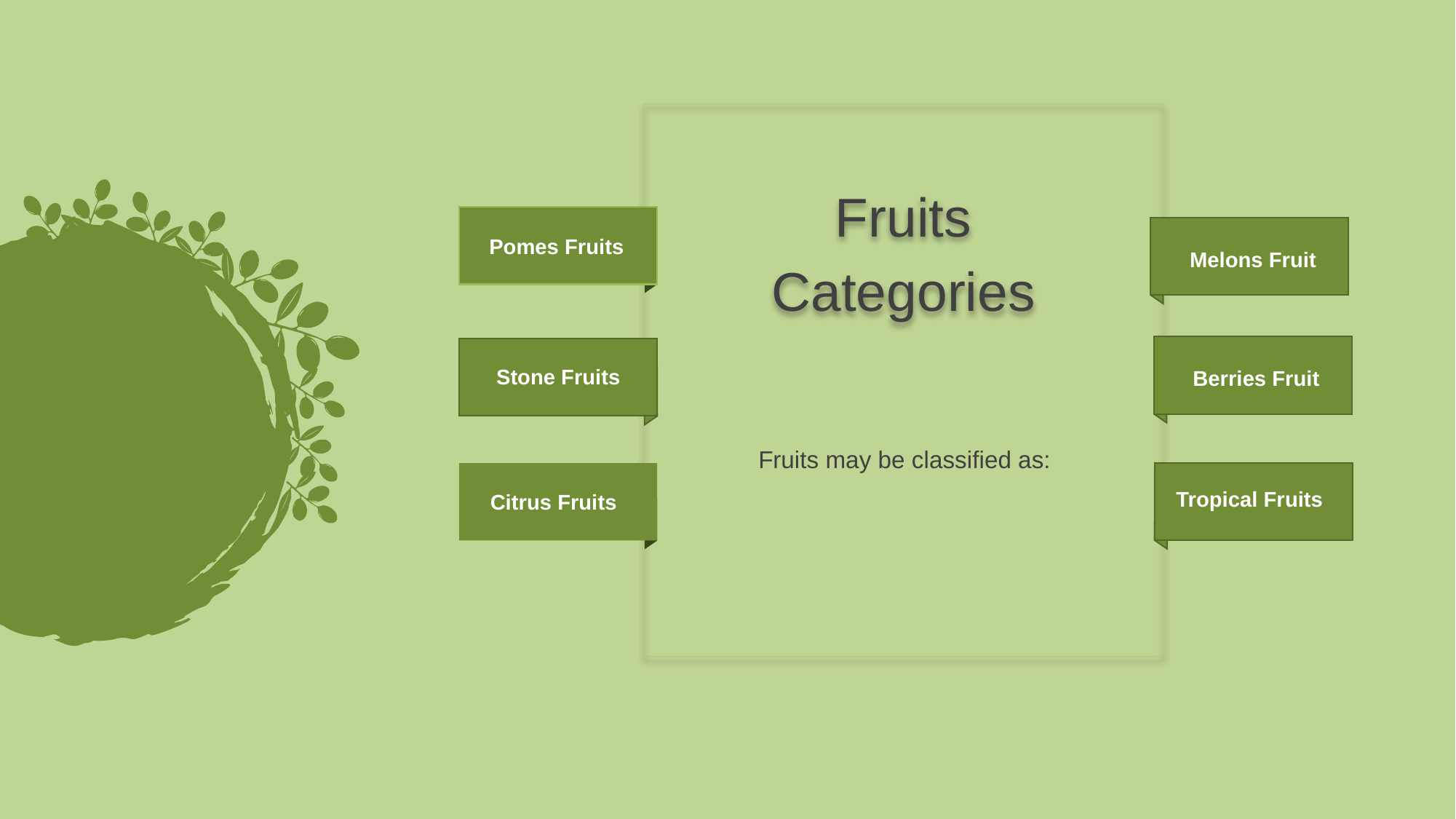

Fruits
Categories

Pomes Fruits
Melons Fruit

Stone Fruits
FLeaavesruits
Berries Fruit
Fruits may be classified as:

Tropical Fruits
Citrus Fruits